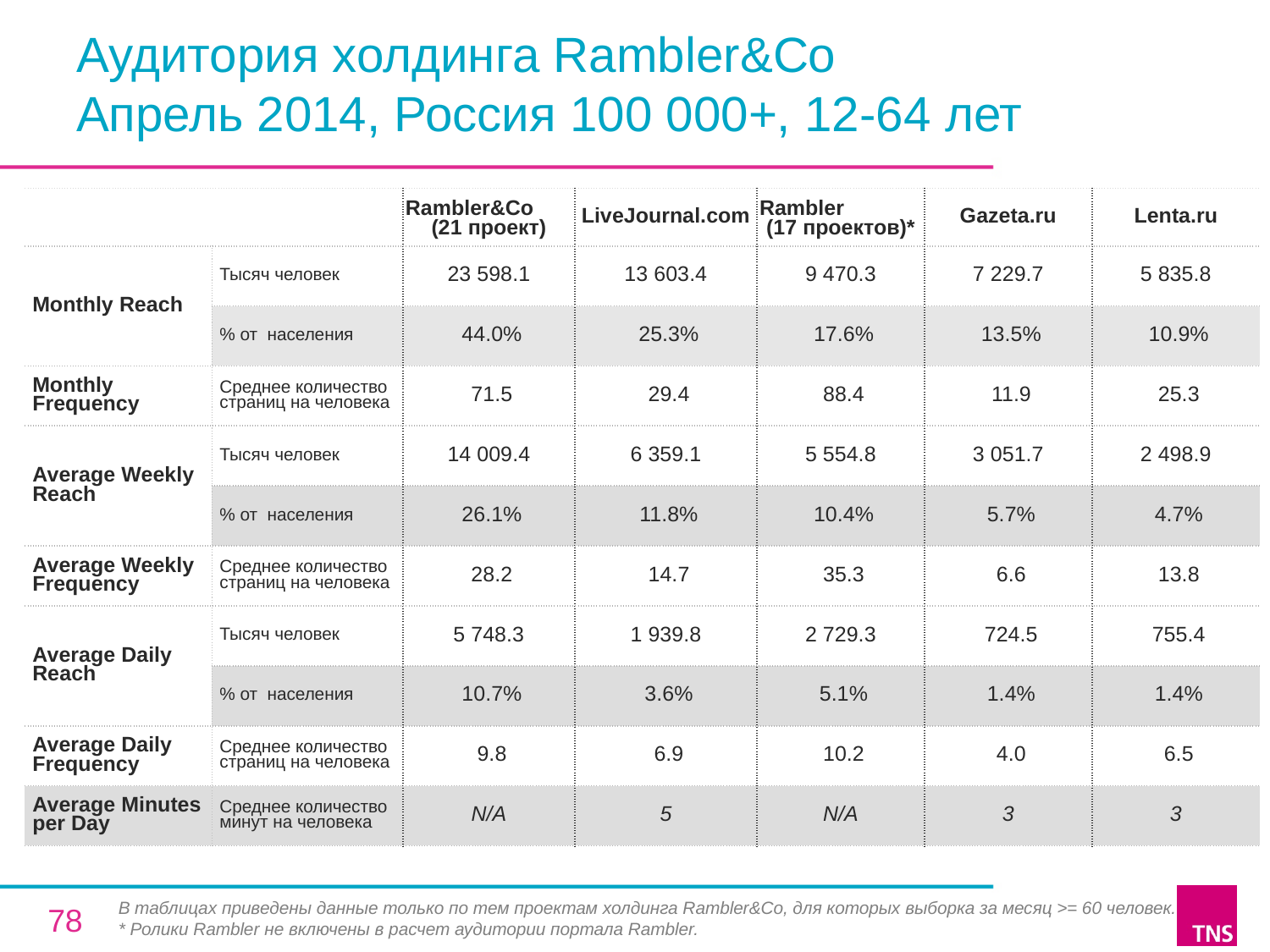

# Аудитория холдинга Rambler&Co Апрель 2014, Россия 100 000+, 12-64 лет
|  |  | Rambler&Co (21 проект) | LiveJournal.com | Rambler (17 проектов)\* | Gazeta.ru | Lenta.ru |
| --- | --- | --- | --- | --- | --- | --- |
| Monthly Reach | Тысяч человек | 23 598.1 | 13 603.4 | 9 470.3 | 7 229.7 | 5 835.8 |
|  | % от населения | 44.0% | 25.3% | 17.6% | 13.5% | 10.9% |
| Monthly Frequency | Среднее количество страниц на человека | 71.5 | 29.4 | 88.4 | 11.9 | 25.3 |
| Average Weekly Reach | Тысяч человек | 14 009.4 | 6 359.1 | 5 554.8 | 3 051.7 | 2 498.9 |
|  | % от населения | 26.1% | 11.8% | 10.4% | 5.7% | 4.7% |
| Average Weekly Frequency | Среднее количество страниц на человека | 28.2 | 14.7 | 35.3 | 6.6 | 13.8 |
| Average Daily Reach | Тысяч человек | 5 748.3 | 1 939.8 | 2 729.3 | 724.5 | 755.4 |
|  | % от населения | 10.7% | 3.6% | 5.1% | 1.4% | 1.4% |
| Average Daily Frequency | Среднее количество страниц на человека | 9.8 | 6.9 | 10.2 | 4.0 | 6.5 |
| Average Minutes per Day | Среднее количество минут на человека | N/A | 5 | N/A | 3 | 3 |
В таблицах приведены данные только по тем проектам холдинга Rambler&Co, для которых выборка за месяц >= 60 человек.
* Ролики Rambler не включены в расчет аудитории портала Rambler.
78